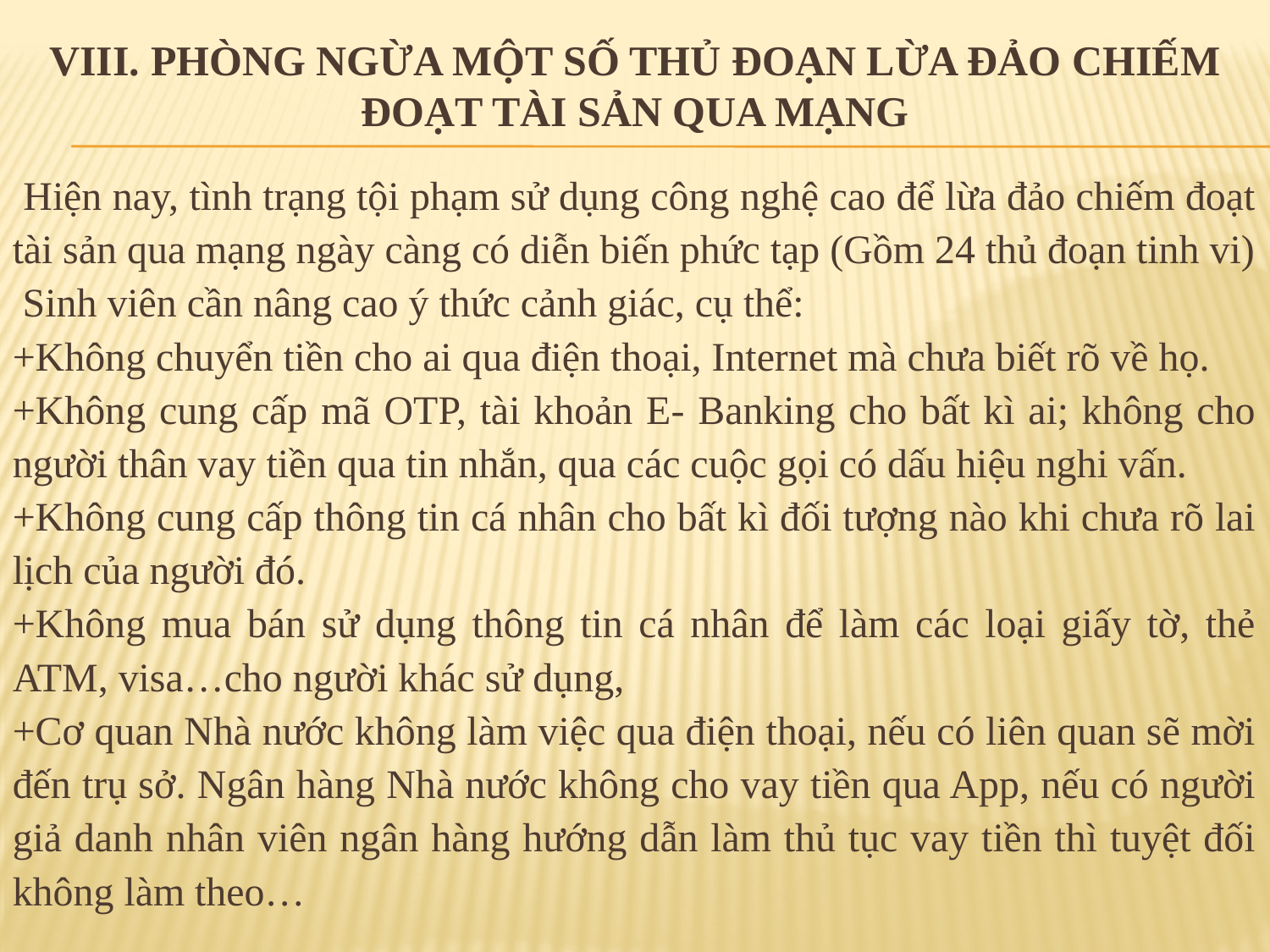

# VIII. Phòng ngừa một số thủ đoạn lừa đảo chiếm đoạt tài sản qua mạng
 Hiện nay, tình trạng tội phạm sử dụng công nghệ cao để lừa đảo chiếm đoạt tài sản qua mạng ngày càng có diễn biến phức tạp (Gồm 24 thủ đoạn tinh vi)
 Sinh viên cần nâng cao ý thức cảnh giác, cụ thể:
+Không chuyển tiền cho ai qua điện thoại, Internet mà chưa biết rõ về họ.
+Không cung cấp mã OTP, tài khoản E- Banking cho bất kì ai; không cho người thân vay tiền qua tin nhắn, qua các cuộc gọi có dấu hiệu nghi vấn.
+Không cung cấp thông tin cá nhân cho bất kì đối tượng nào khi chưa rõ lai lịch của người đó.
+Không mua bán sử dụng thông tin cá nhân để làm các loại giấy tờ, thẻ ATM, visa…cho người khác sử dụng,
+Cơ quan Nhà nước không làm việc qua điện thoại, nếu có liên quan sẽ mời đến trụ sở. Ngân hàng Nhà nước không cho vay tiền qua App, nếu có người giả danh nhân viên ngân hàng hướng dẫn làm thủ tục vay tiền thì tuyệt đối không làm theo…